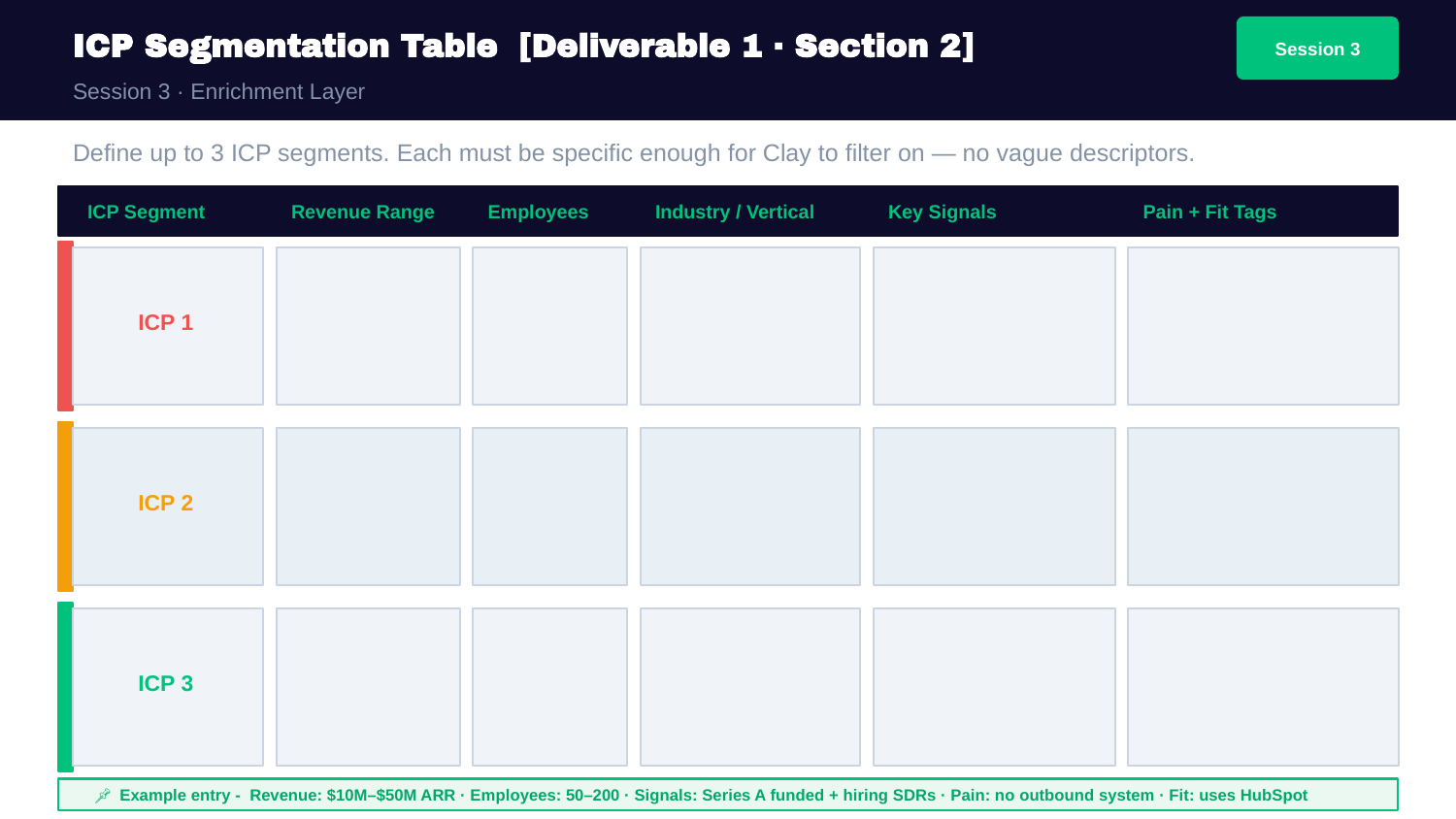

ICP Segmentation Table  [Deliverable 1 · Section 2]

Session 3
Session 3 · Enrichment Layer
Define up to 3 ICP segments. Each must be specific enough for Clay to filter on — no vague descriptors.

ICP Segment
Revenue Range
Employees
Industry / Vertical
Key Signals
Pain + Fit Tags

ICP 1

ICP 2

ICP 3

📌  Example entry -  Revenue: $10M–$50M ARR · Employees: 50–200 · Signals: Series A funded + hiring SDRs · Pain: no outbound system · Fit: uses HubSpot